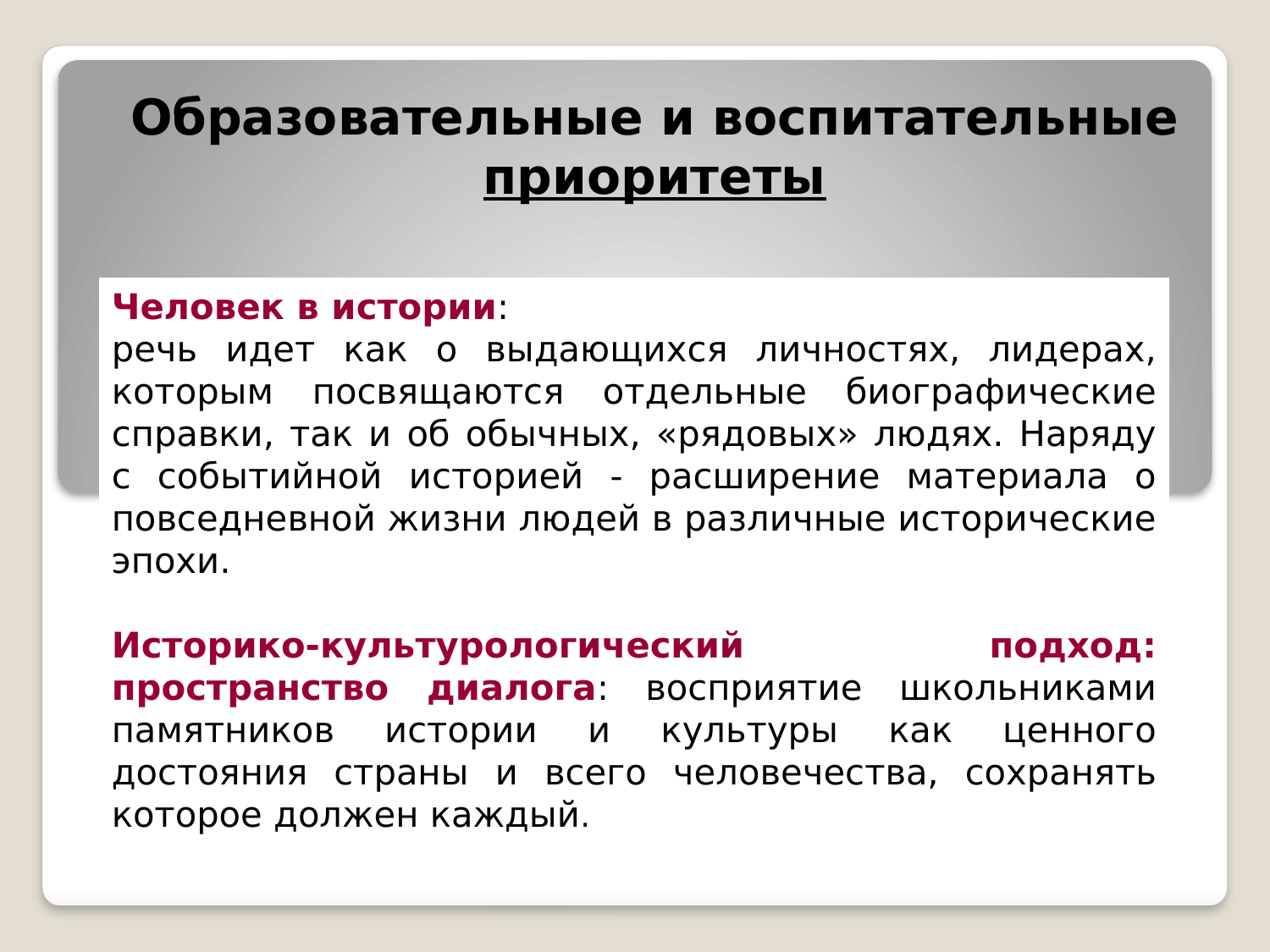

Образовательные и воспитательные приоритеты
Человек в истории:
речь идет как о выдающихся личностях, лидерах, которым посвящаются отдельные биографические справки, так и об обычных, «рядовых» людях. Наряду с событийной историей - расширение материала о повседневной жизни людей в различные исторические эпохи.

Историко-культурологический подход: пространство диалога: восприятие школьниками памятников истории и культуры как ценного достояния страны и всего человечества, сохранять которое должен каждый.